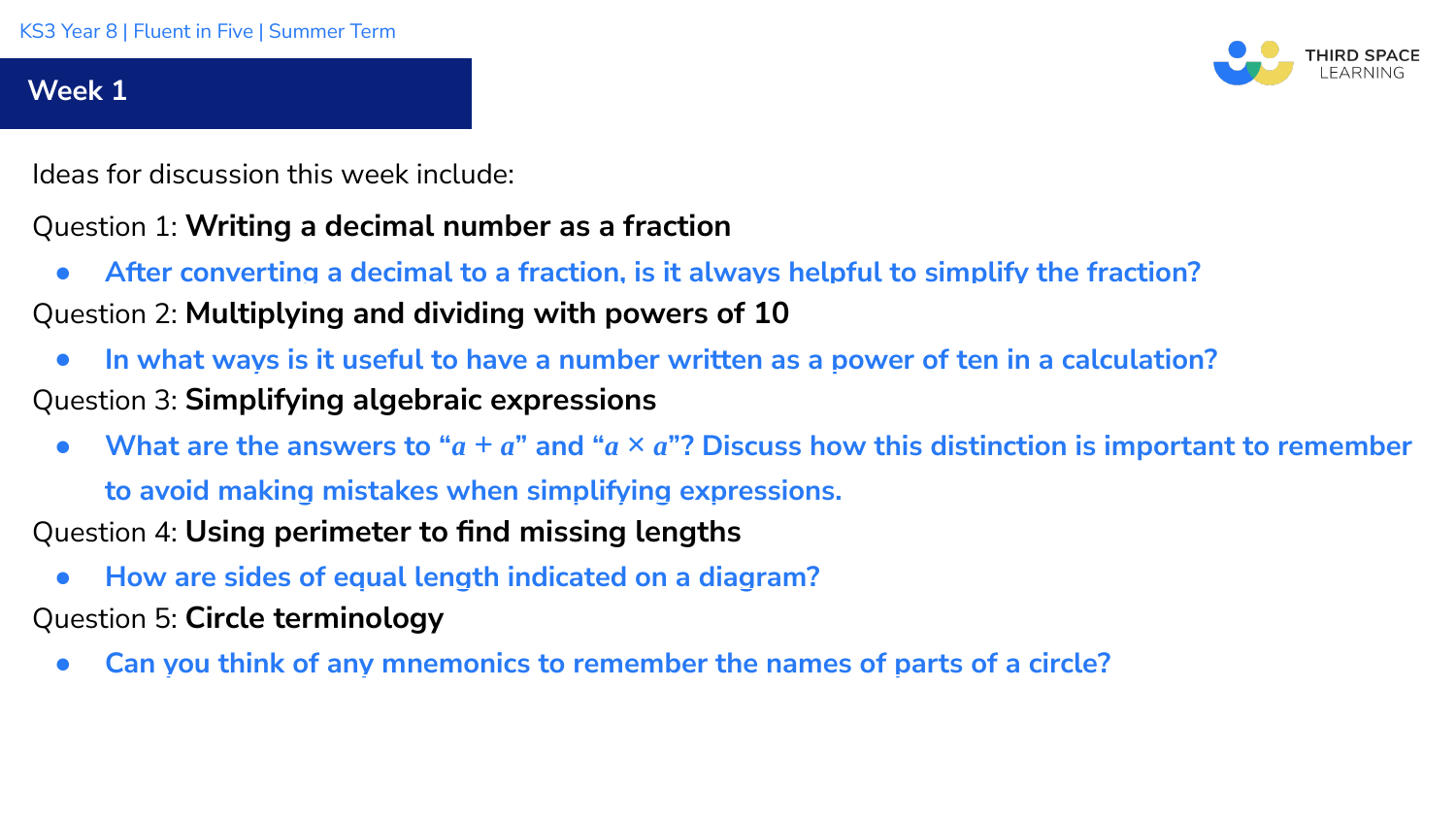

Week 1
| Ideas for discussion this week include: |
| --- |
| Question 1: Writing a decimal number as a fraction After converting a decimal to a fraction, is it always helpful to simplify the fraction? |
| Question 2: Multiplying and dividing with powers of 10 In what ways is it useful to have a number written as a power of ten in a calculation? |
| Question 3: Simplifying algebraic expressions What are the answers to “a + a” and “a × a”? Discuss how this distinction is important to remember to avoid making mistakes when simplifying expressions. |
| Question 4: Using perimeter to find missing lengths How are sides of equal length indicated on a diagram? |
| Question 5: Circle terminology Can you think of any mnemonics to remember the names of parts of a circle? |